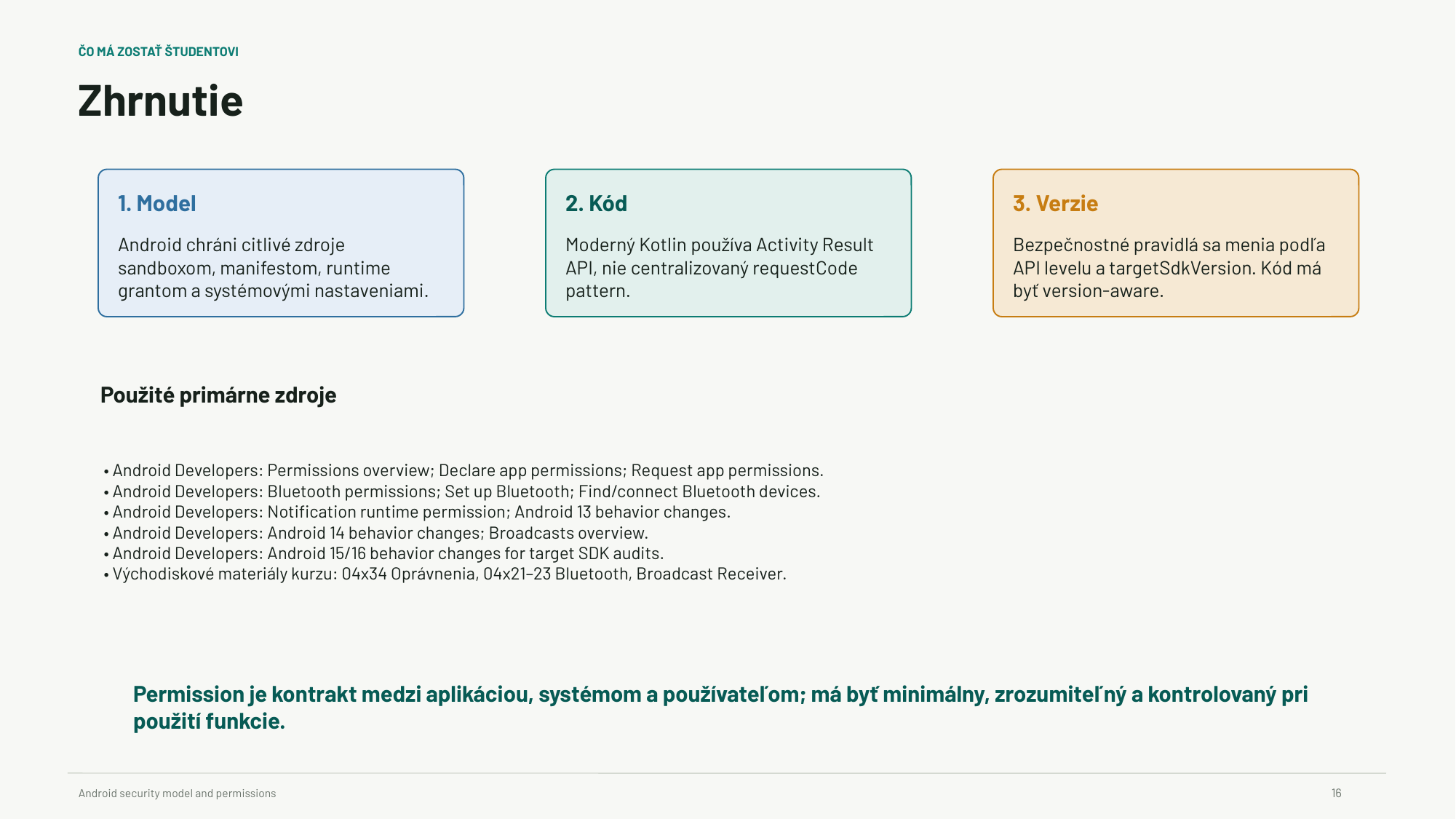

ČO MÁ ZOSTAŤ ŠTUDENTOVI
Zhrnutie

1. Model
2. Kód
3. Verzie
Android chráni citlivé zdroje sandboxom, manifestom, runtime grantom a systémovými nastaveniami.
Moderný Kotlin používa Activity Result API, nie centralizovaný requestCode pattern.
Bezpečnostné pravidlá sa menia podľa API levelu a targetSdkVersion. Kód má byť version-aware.
Použité primárne zdroje
• Android Developers: Permissions overview; Declare app permissions; Request app permissions.
• Android Developers: Bluetooth permissions; Set up Bluetooth; Find/connect Bluetooth devices.
• Android Developers: Notification runtime permission; Android 13 behavior changes.
• Android Developers: Android 14 behavior changes; Broadcasts overview.
• Android Developers: Android 15/16 behavior changes for target SDK audits.
• Východiskové materiály kurzu: 04x34 Oprávnenia, 04x21–23 Bluetooth, Broadcast Receiver.
Permission je kontrakt medzi aplikáciou, systémom a používateľom; má byť minimálny, zrozumiteľný a kontrolovaný pri použití funkcie.
16